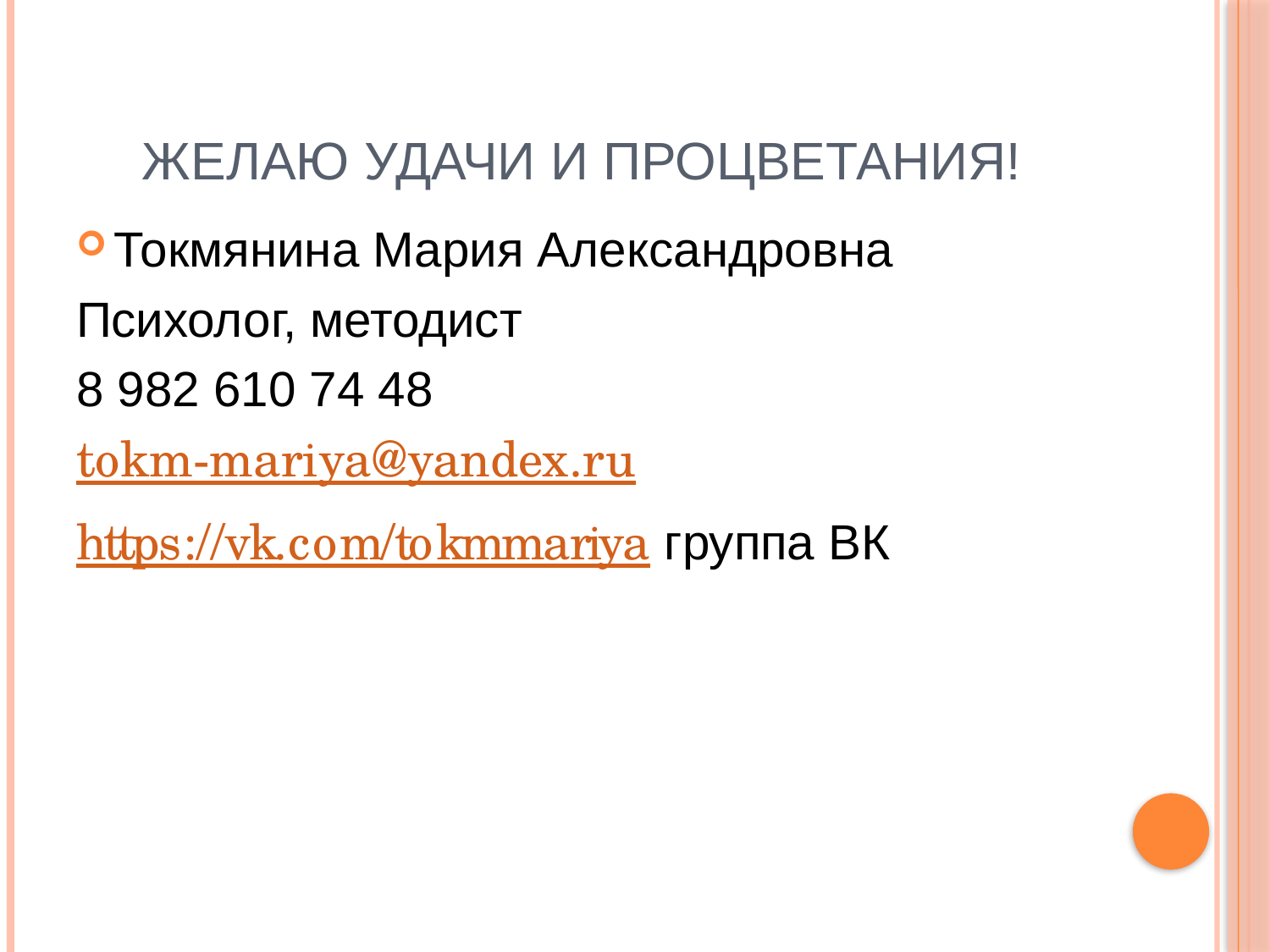

# Желаю удачи и процветания!
Токмянина Мария Александровна
Психолог, методист
8 982 610 74 48
tokm-mariya@yandex.ru
https://vk.com/tokmmariya группа ВК